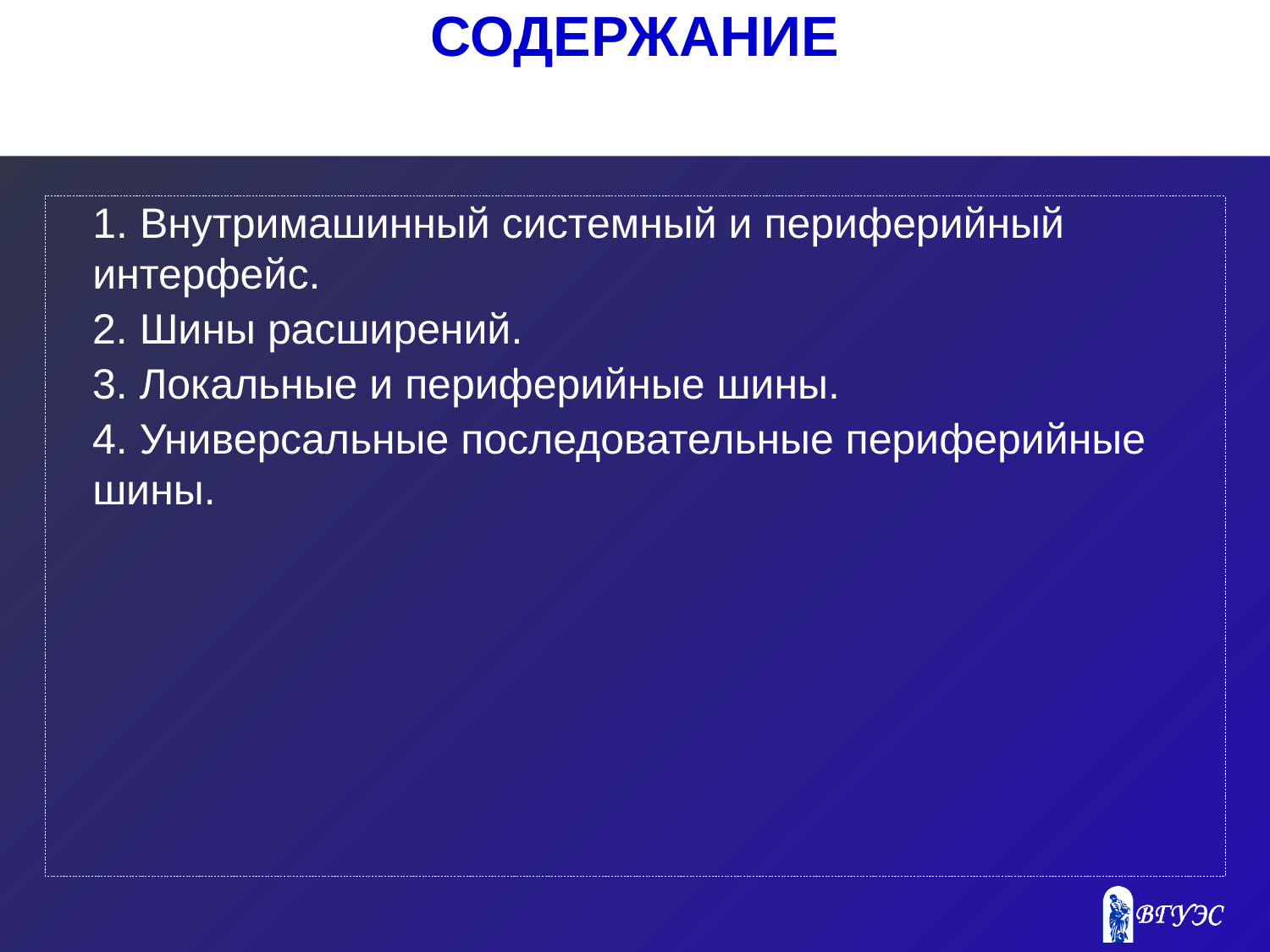

СОДЕРЖАНИЕ

	1. Внутримашинный системный и периферийный интерфейс.
    2. Шины расширений.
    3. Локальные и периферийные шины.
    4. Универсальные последовательные периферийные шины.

2